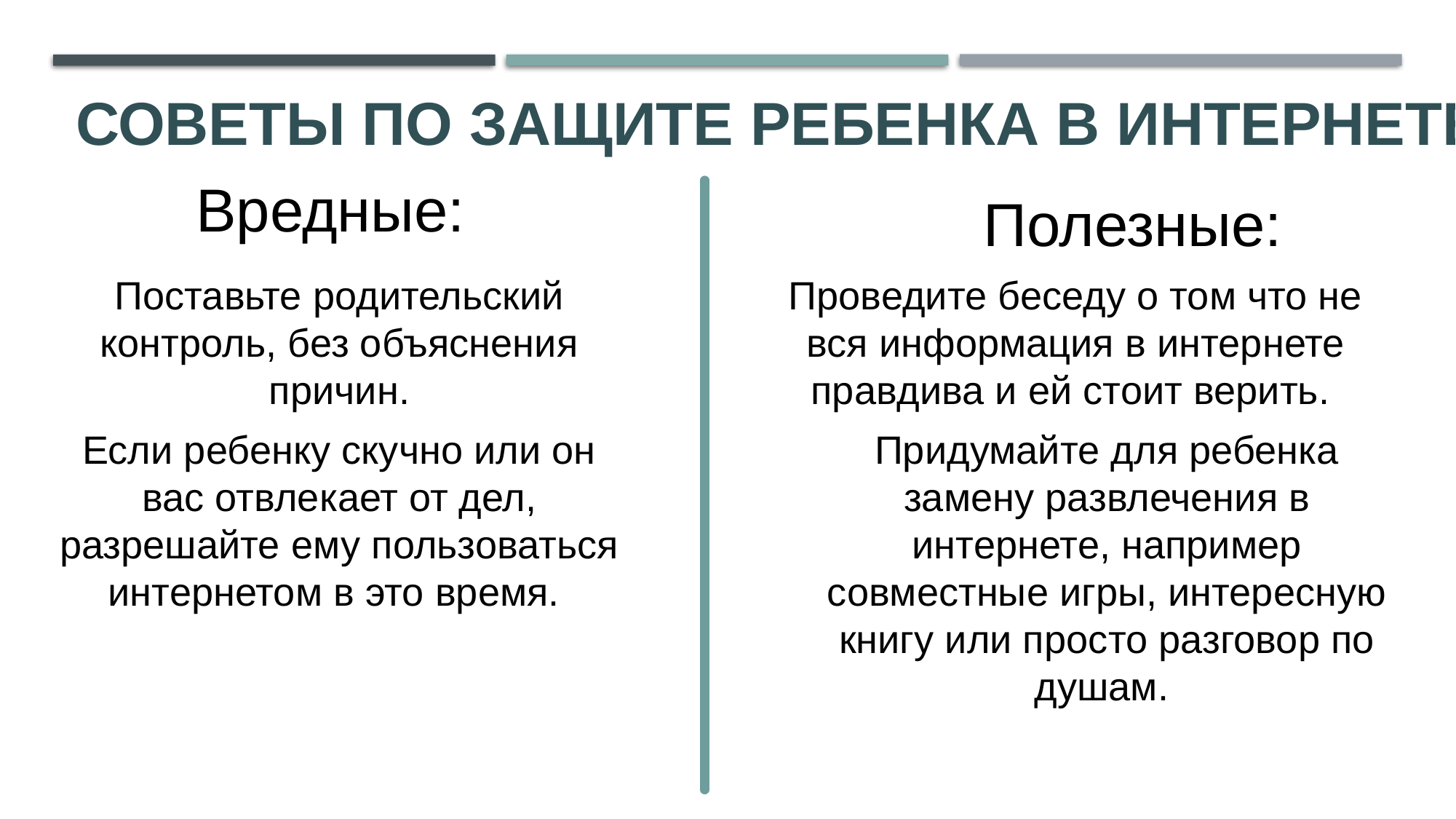

# Советы по защите ребенка в интернете:
Вредные:
Полезные:
Проведите беседу о том что не вся информация в интернете правдива и ей стоит верить.
Поставьте родительский контроль, без объяснения причин.
Придумайте для ребенка замену развлечения в интернете, например совместные игры, интересную книгу или просто разговор по душам.
Если ребенку скучно или он вас отвлекает от дел, разрешайте ему пользоваться интернетом в это время.